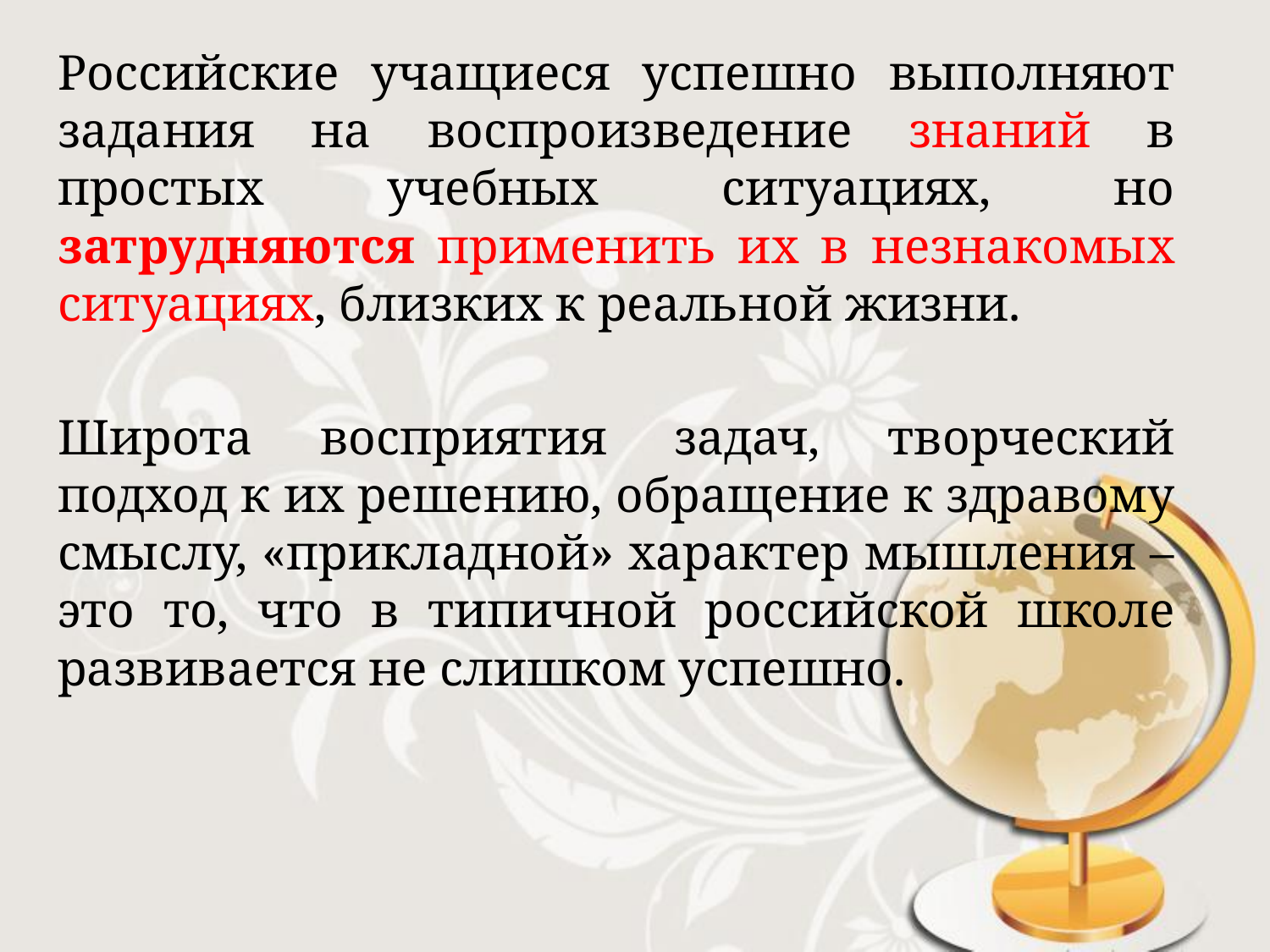

Российские учащиеся успешно выполняют задания на воспроизведение знаний в простых учебных ситуациях, но затрудняются применить их в незнакомых ситуациях, близких к реальной жизни.

Широта восприятия задач, творческий подход к их решению, обращение к здравому смыслу, «прикладной» характер мышления – это то, что в типичной российской школе развивается не слишком успешно.